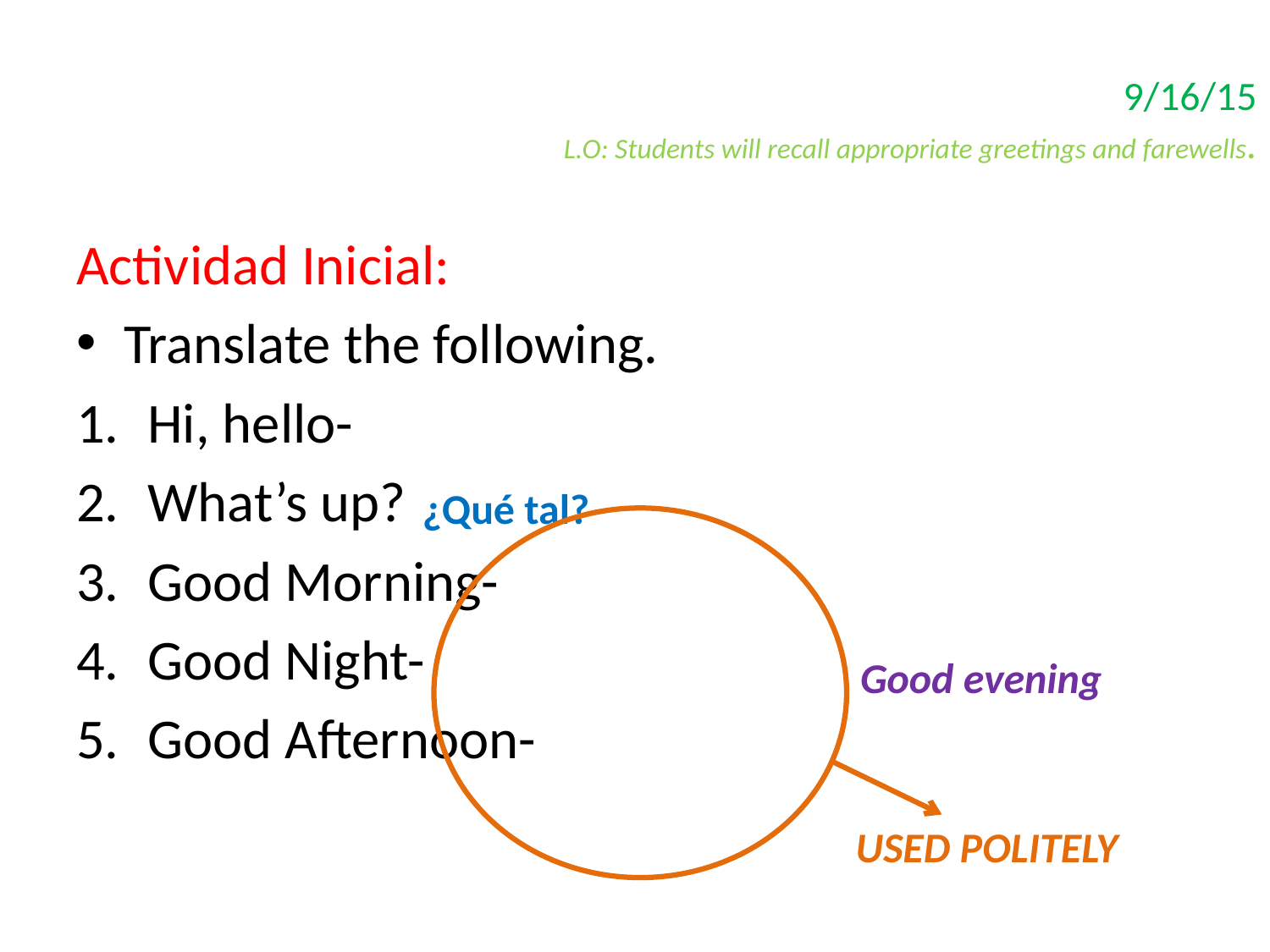

# 9/16/15 L.O: Students will recall appropriate greetings and farewells.
Actividad Inicial:
Translate the following.
Hi, hello-
What’s up?
Good Morning-
Good Night-
Good Afternoon-
¿Qué tal?

Good evening
USED POLITELY